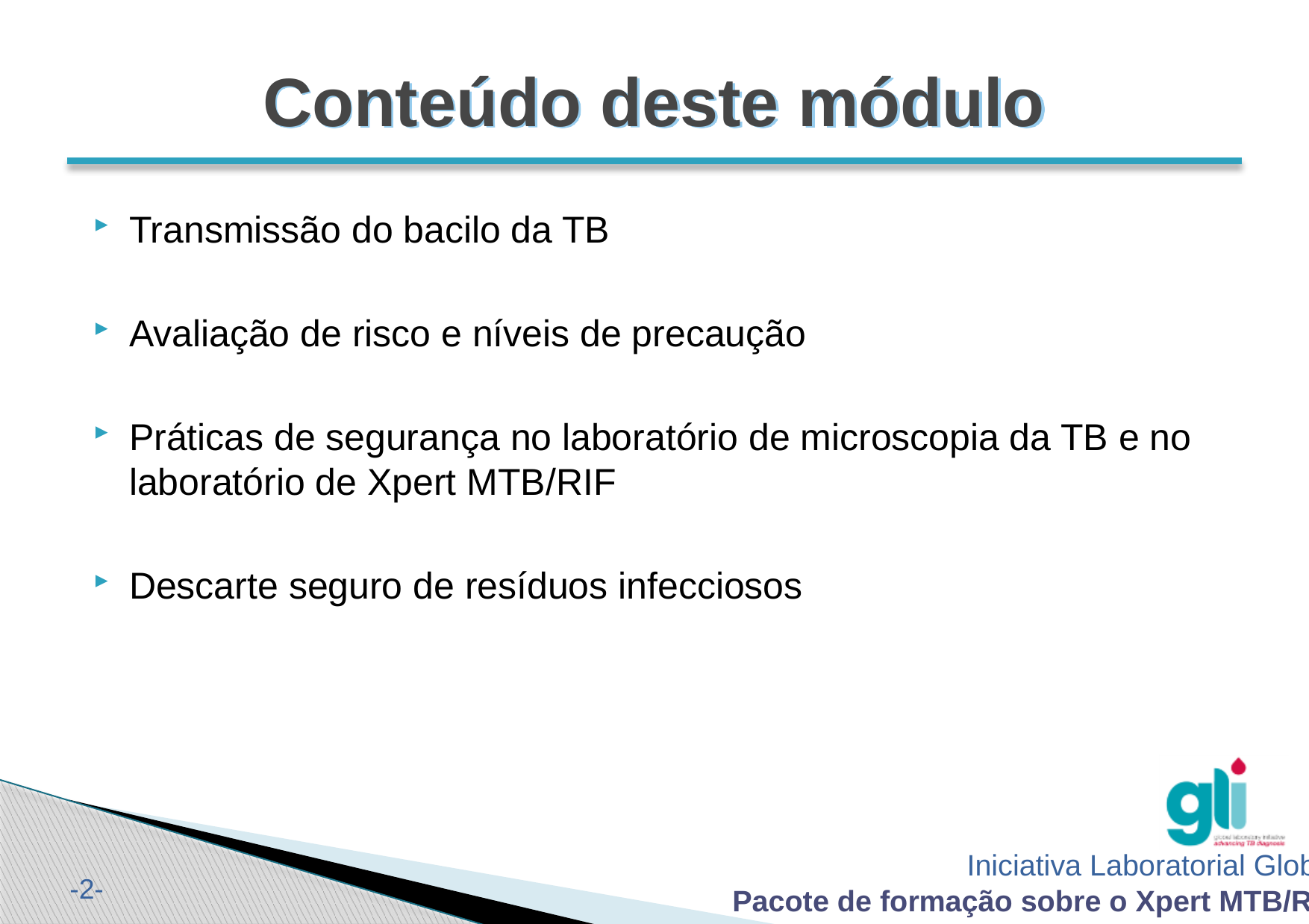

# Conteúdo deste módulo
Transmissão do bacilo da TB

Avaliação de risco e níveis de precaução

Práticas de segurança no laboratório de microscopia da TB e no laboratório de Xpert MTB/RIF

Descarte seguro de resíduos infecciosos